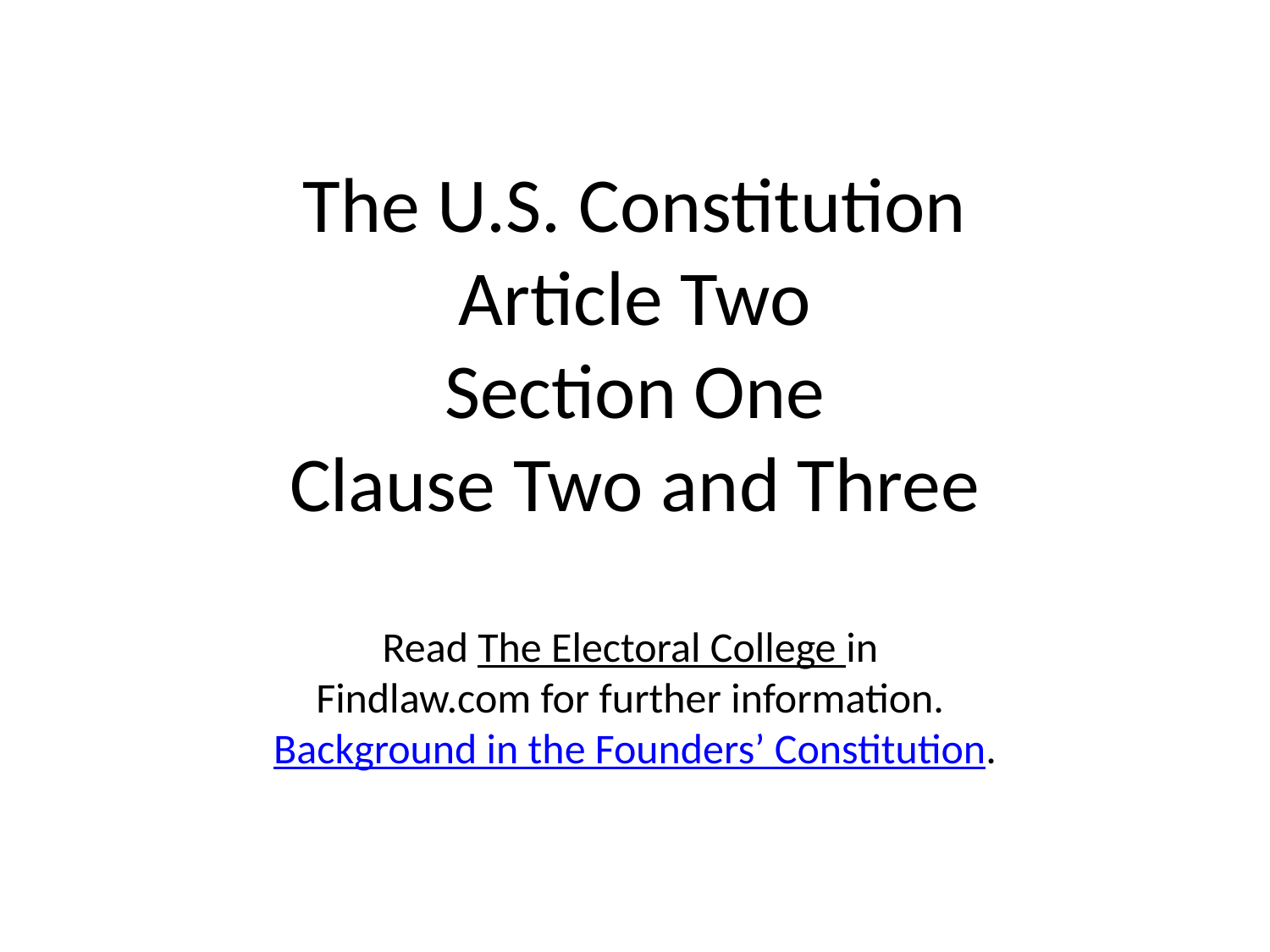

# The U.S. Constitution Article Two Section One Clause Two and Three Read The Electoral College in Findlaw.com for further information. Background in the Founders’ Constitution.